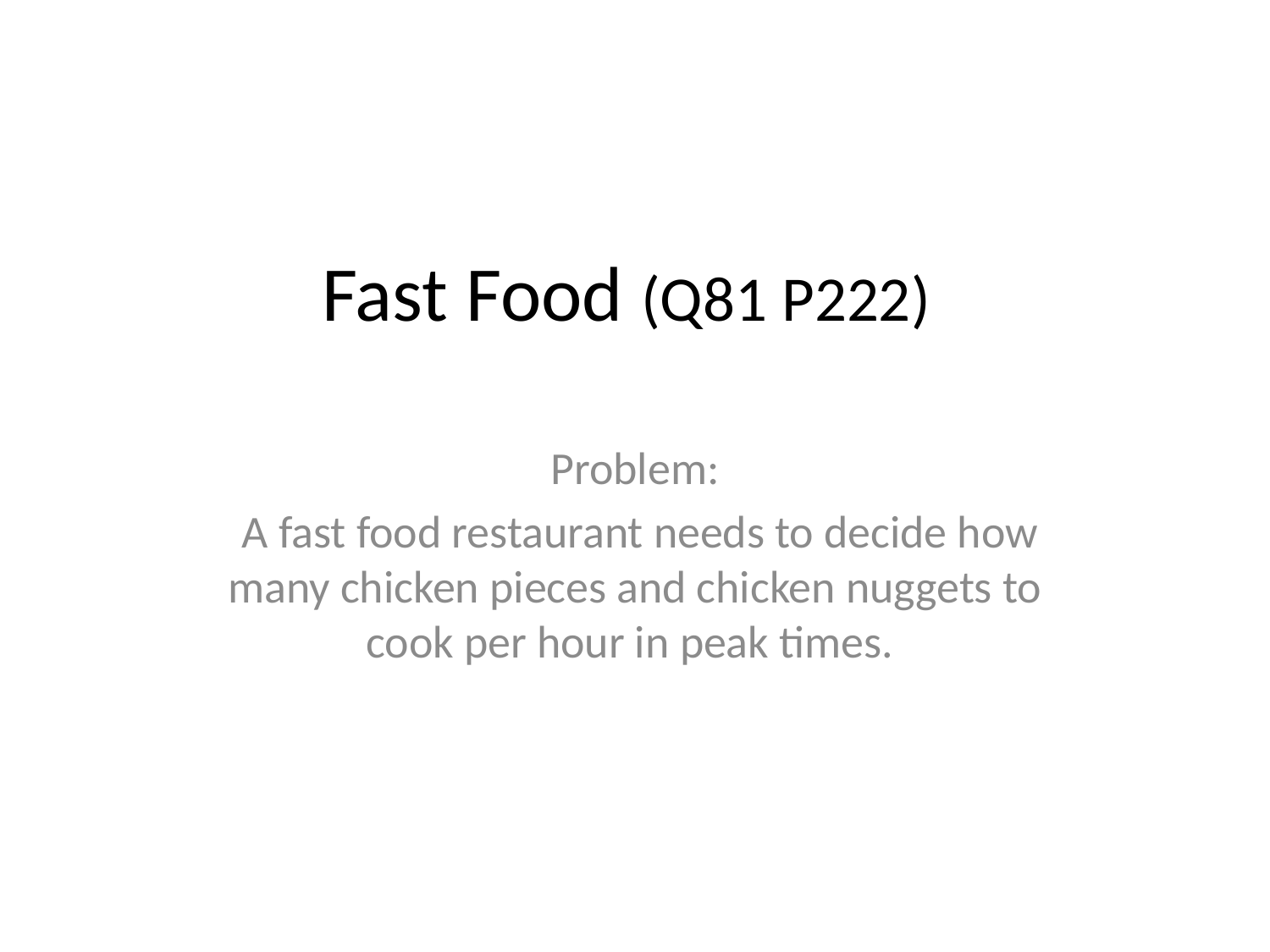

# Fast Food (Q81 P222)
Problem:
 A fast food restaurant needs to decide how many chicken pieces and chicken nuggets to cook per hour in peak times.